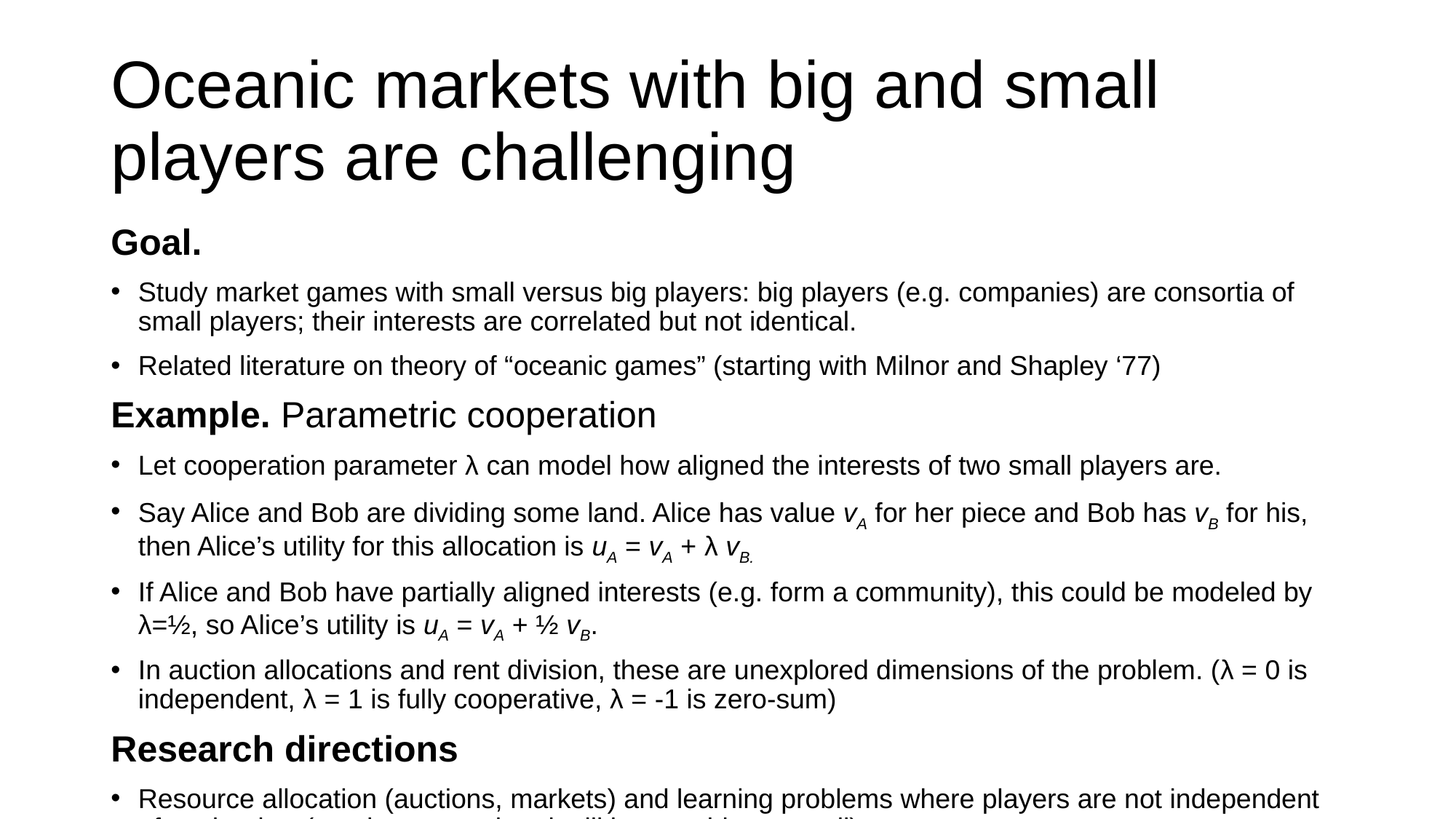

# Oceanic markets with big and small players are challenging
Goal.
Study market games with small versus big players: big players (e.g. companies) are consortia of small players; their interests are correlated but not identical.
Related literature on theory of “oceanic games” (starting with Milnor and Shapley ‘77)
Example. Parametric cooperation
Let cooperation parameter λ can model how aligned the interests of two small players are.
Say Alice and Bob are dividing some land. Alice has value vA for her piece and Bob has vB for his, then Alice’s utility for this allocation is uA = vA + λ vB.
If Alice and Bob have partially aligned interests (e.g. form a community), this could be modeled by λ=½, so Alice’s utility is uA = vA + ½ vB.
In auction allocations and rent division, these are unexplored dimensions of the problem. (λ = 0 is independent, λ = 1 is fully cooperative, λ = -1 is zero-sum)
Research directions
Resource allocation (auctions, markets) and learning problems where players are not independent of each other (e.g. have correlated utilities, are big vs small).